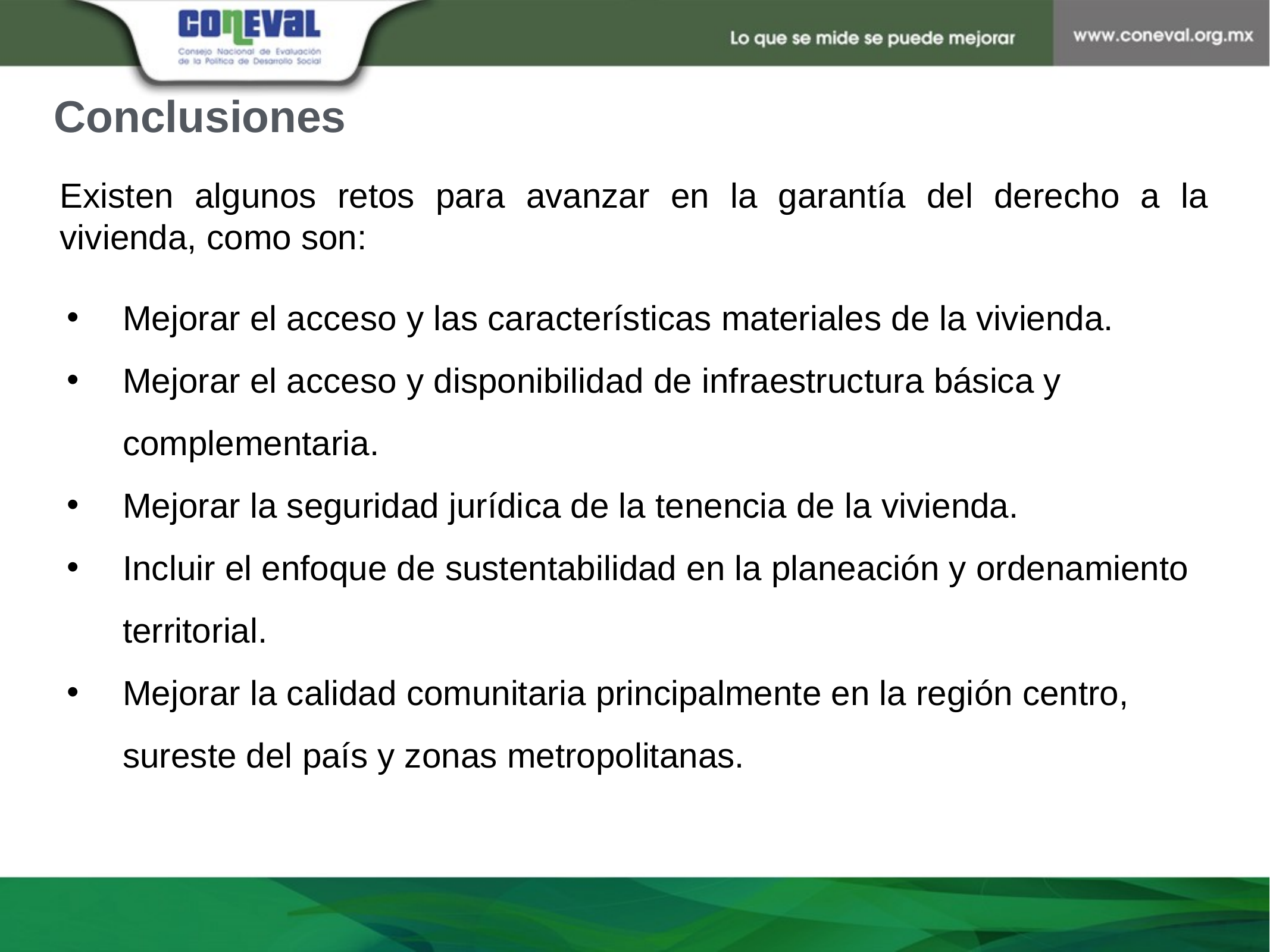

Conclusiones
Existen algunos retos para avanzar en la garantía del derecho a la vivienda, como son:

Mejorar el acceso y las características materiales de la vivienda.
Mejorar el acceso y disponibilidad de infraestructura básica y complementaria.
Mejorar la seguridad jurídica de la tenencia de la vivienda.
Incluir el enfoque de sustentabilidad en la planeación y ordenamiento territorial.
Mejorar la calidad comunitaria principalmente en la región centro, sureste del país y zonas metropolitanas.